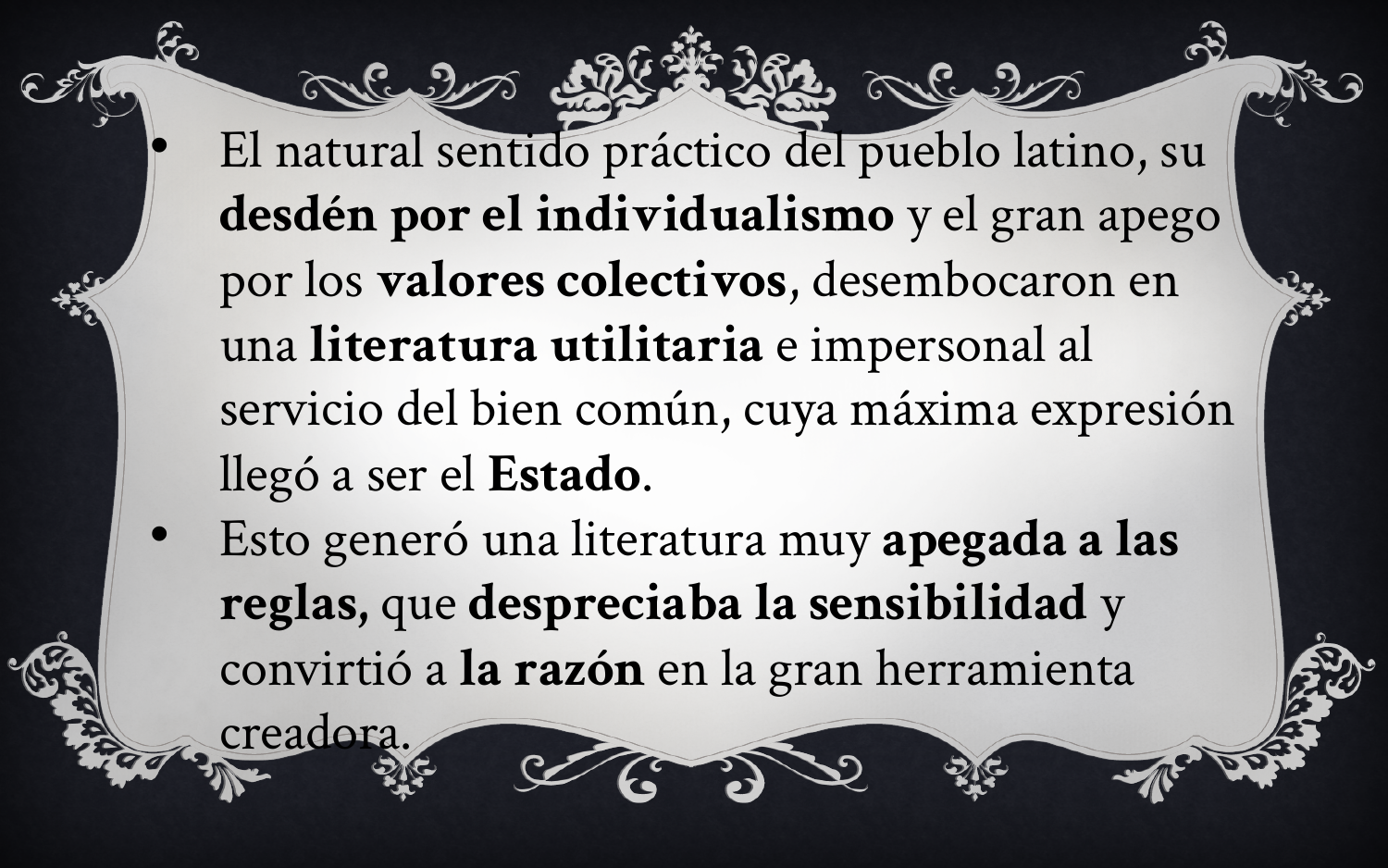

El natural sentido práctico del pueblo latino, su desdén por el individualismo y el gran apego por los valores colectivos, desembocaron en una literatura utilitaria e impersonal al servicio del bien común, cuya máxima expresión llegó a ser el Estado.
Esto generó una literatura muy apegada a las reglas, que despreciaba la sensibilidad y convirtió a la razón en la gran herramienta creadora.